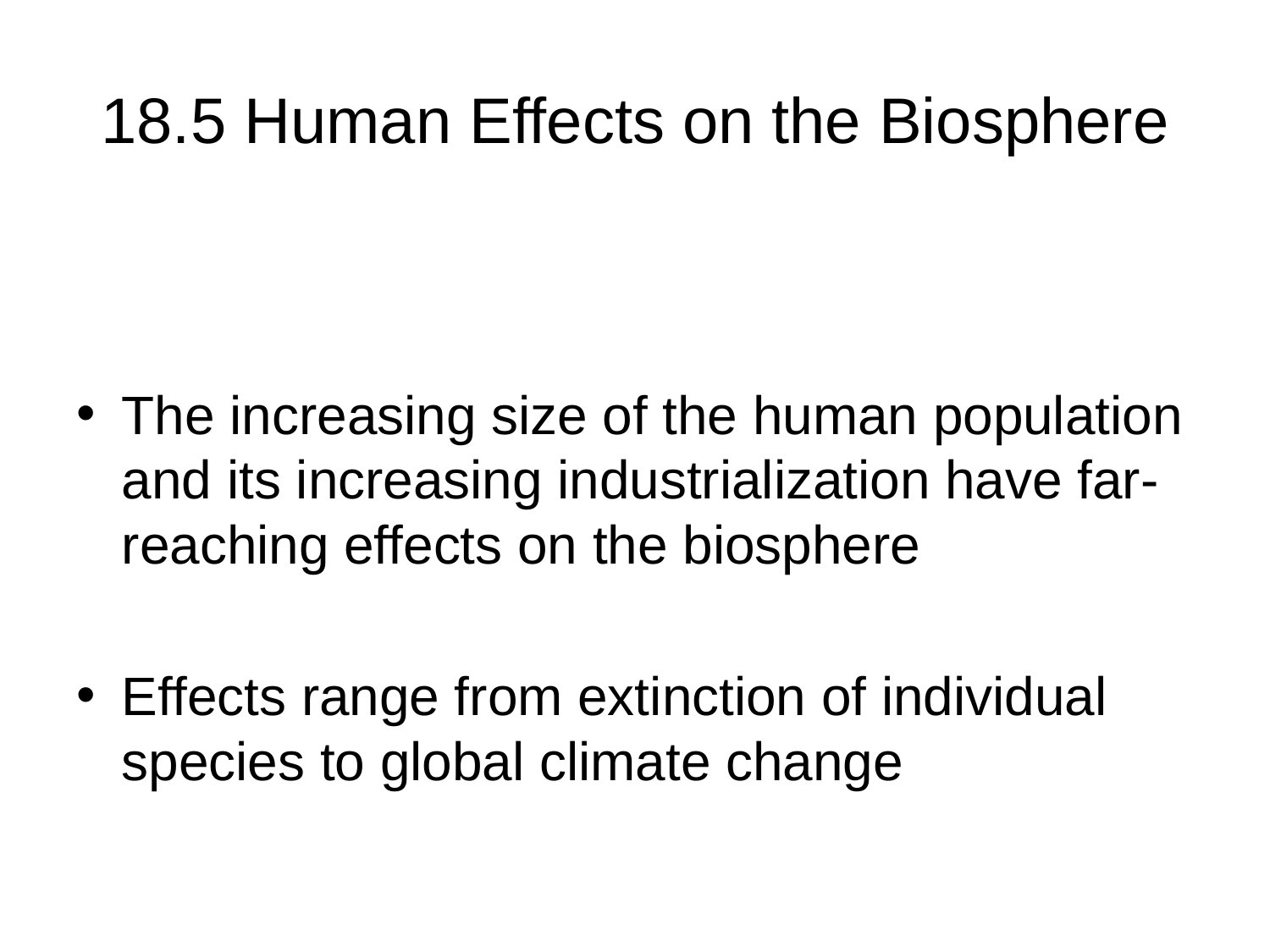

# 18.5 Human Effects on the Biosphere

The increasing size of the human population and its increasing industrialization have far-reaching effects on the biosphere

Effects range from extinction of individual species to global climate change